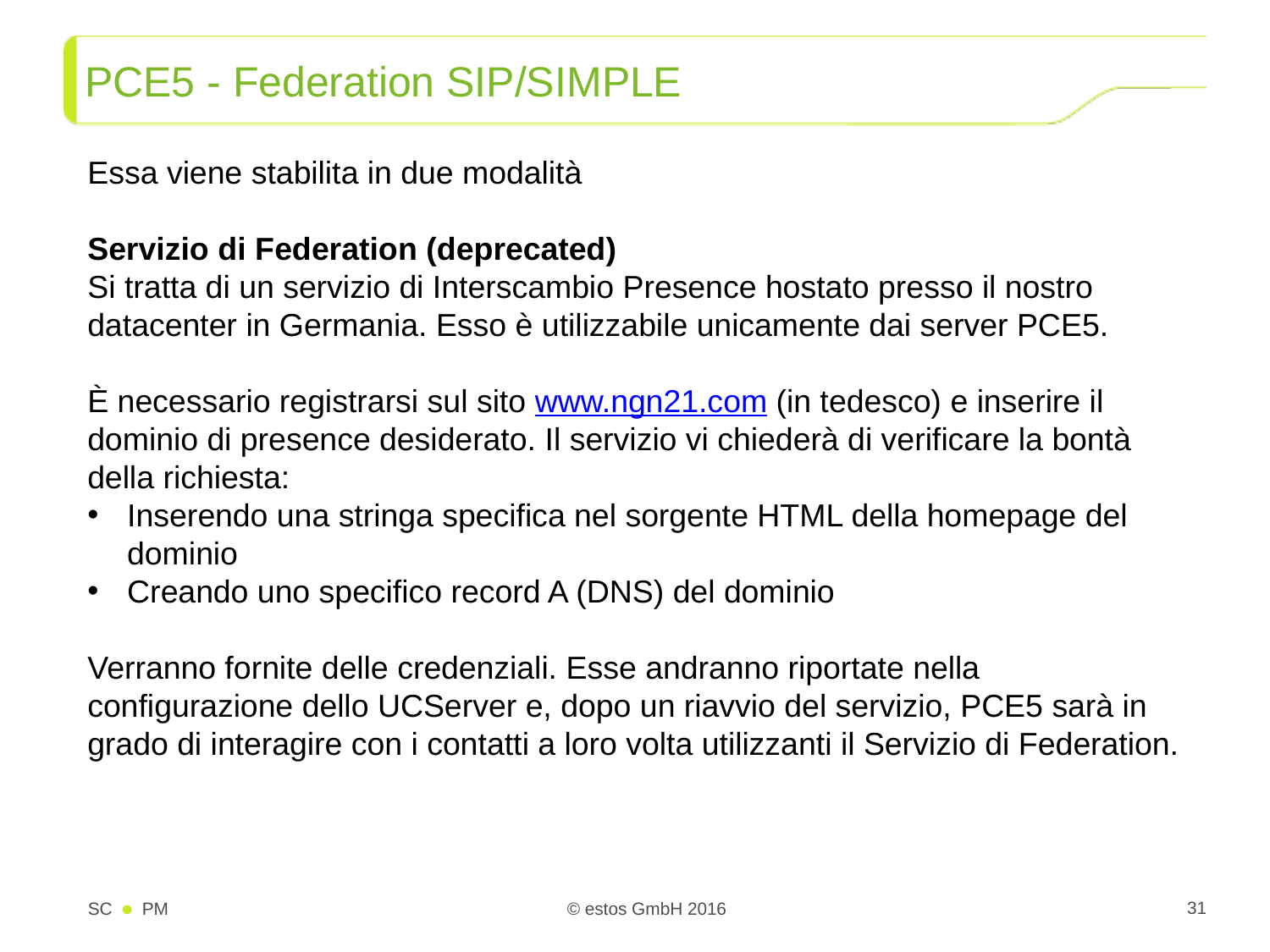

# PCE5 - Federation SIP/SIMPLE
Essa viene stabilita in due modalità

Servizio di Federation (deprecated)
Si tratta di un servizio di Interscambio Presence hostato presso il nostro datacenter in Germania. Esso è utilizzabile unicamente dai server PCE5.

È necessario registrarsi sul sito www.ngn21.com (in tedesco) e inserire il dominio di presence desiderato. Il servizio vi chiederà di verificare la bontà della richiesta:
Inserendo una stringa specifica nel sorgente HTML della homepage del dominio
Creando uno specifico record A (DNS) del dominio

Verranno fornite delle credenziali. Esse andranno riportate nella configurazione dello UCServer e, dopo un riavvio del servizio, PCE5 sarà in grado di interagire con i contatti a loro volta utilizzanti il Servizio di Federation.

SC
PM
31